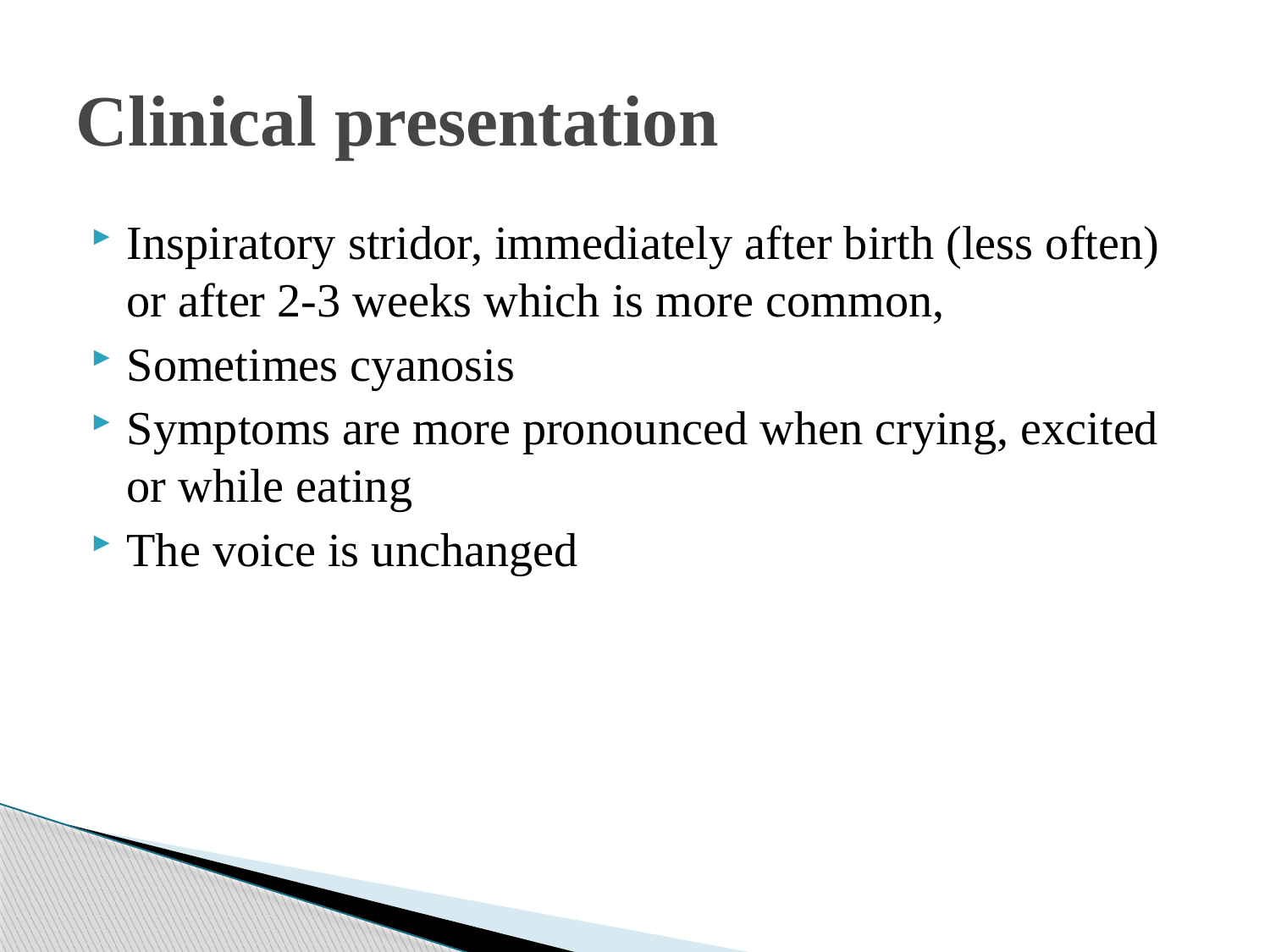

# Clinical presentation
Inspiratory stridor, immediately after birth (less often) or after 2-3 weeks which is more common,
Sometimes cyanosis
Symptoms are more pronounced when crying, excited or while eating
The voice is unchanged